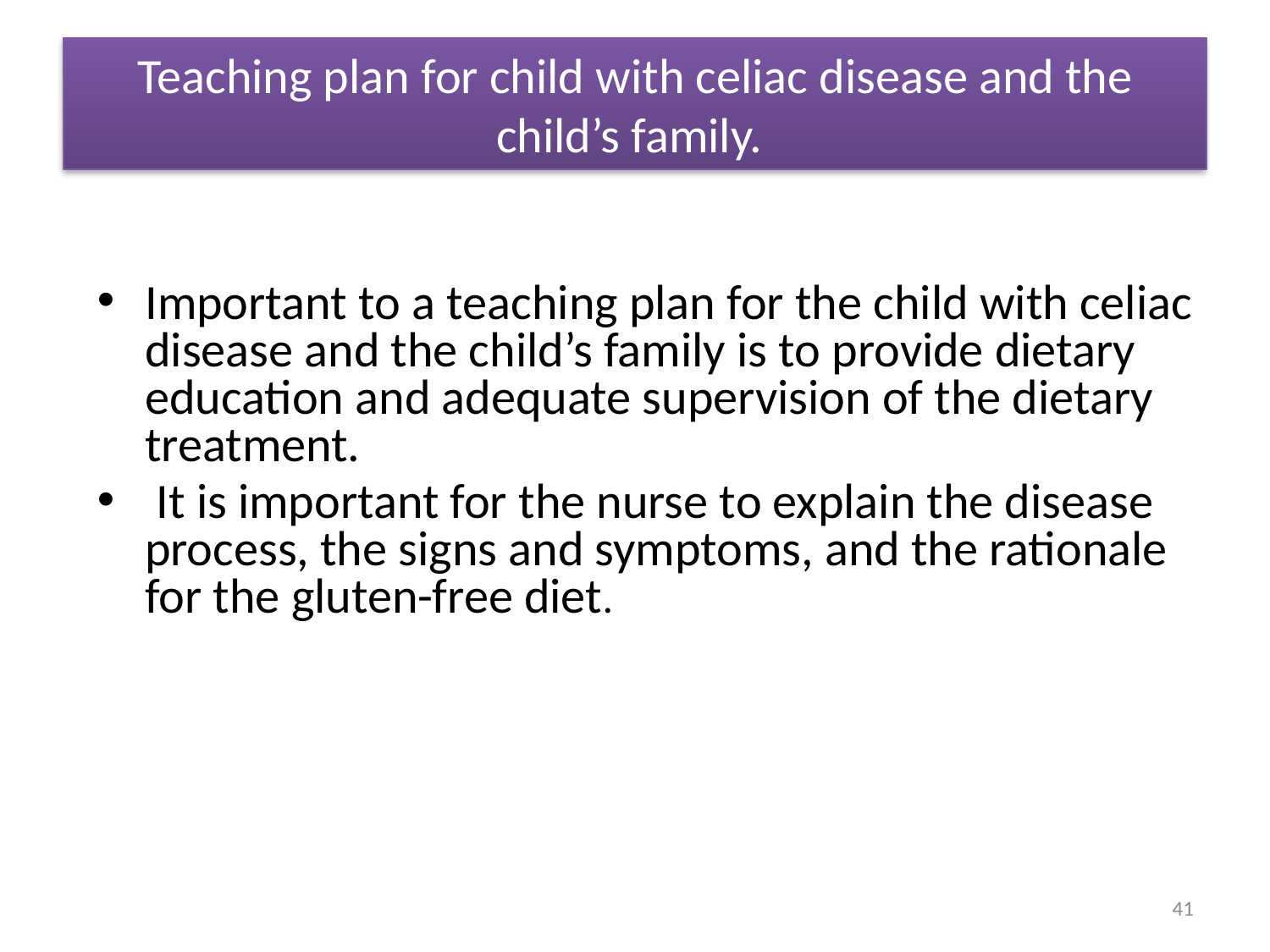

# Teaching plan for child with celiac disease and the child’s family.
Important to a teaching plan for the child with celiac disease and the child’s family is to provide dietary education and adequate supervision of the dietary treatment.
 It is important for the nurse to explain the disease process, the signs and symptoms, and the rationale for the gluten-free diet.
41